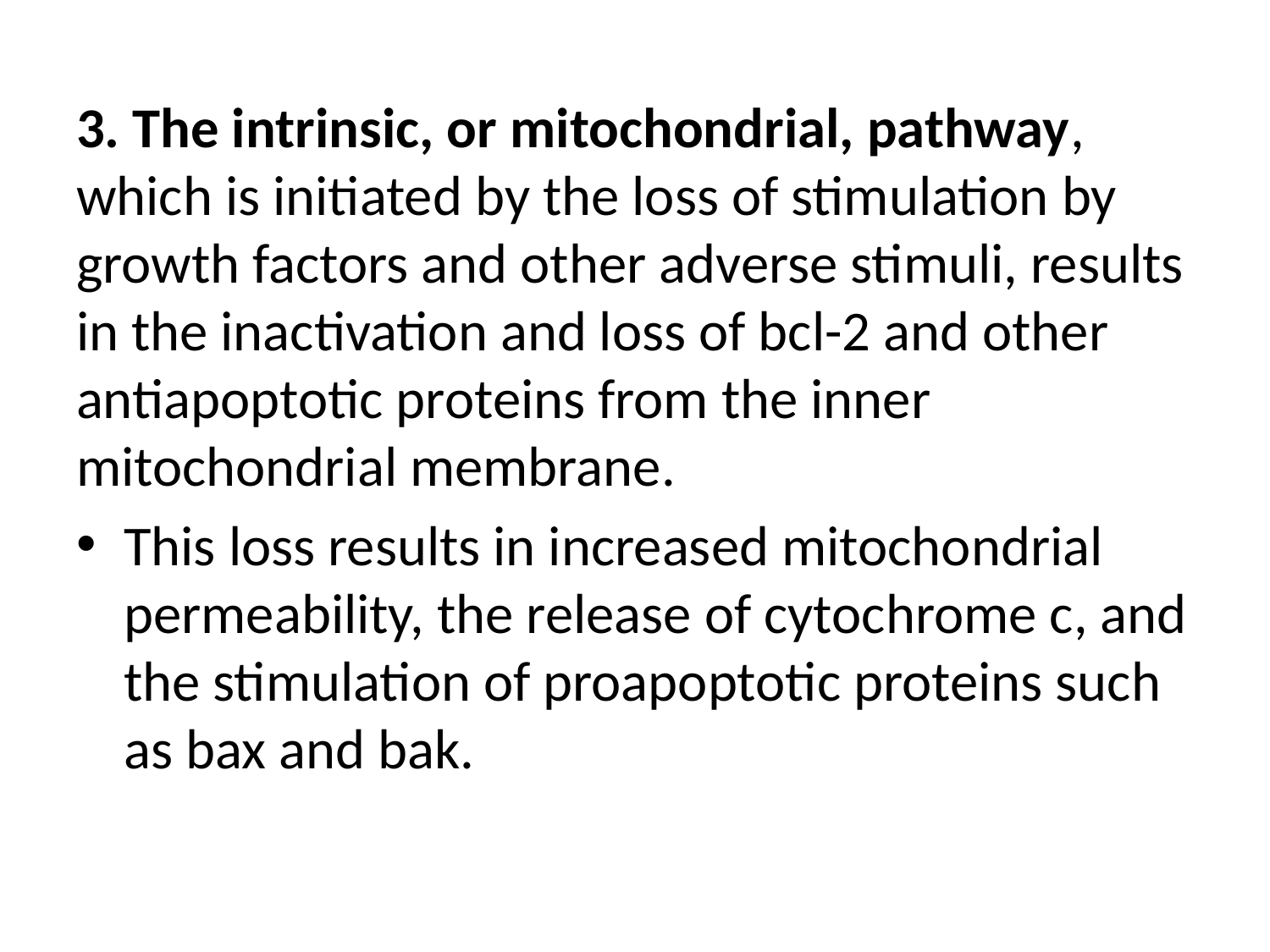

3. The intrinsic, or mitochondrial, pathway, which is initiated by the loss of stimulation by growth factors and other adverse stimuli, results in the inactivation and loss of bcl-2 and other antiapoptotic proteins from the inner mitochondrial membrane.
This loss results in increased mitochondrial permeability, the release of cytochrome c, and the stimulation of proapoptotic proteins such as bax and bak.